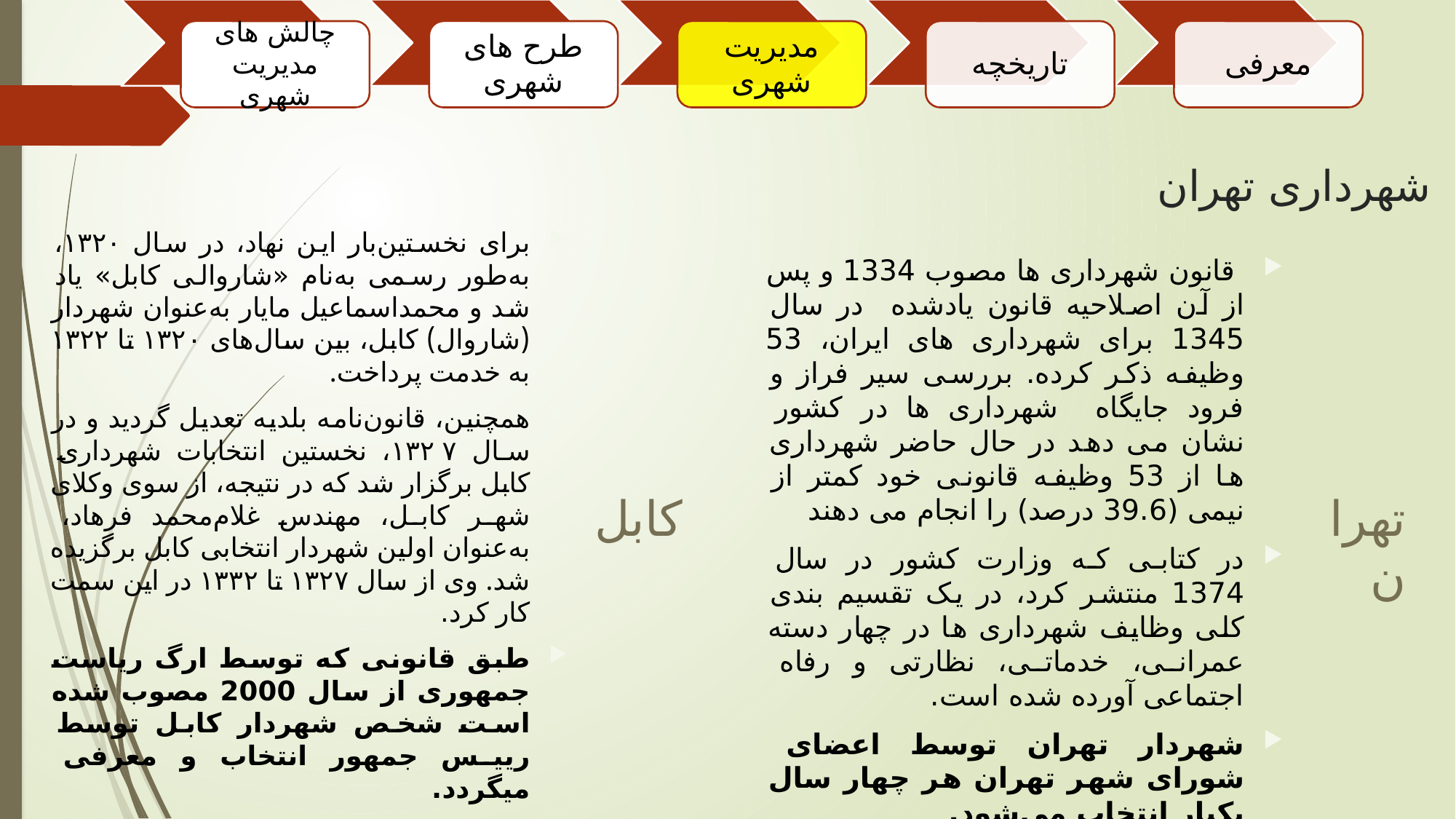

معرفی
تاریخچه
چالش های مدیریت شهری
مدیریت شهری
طرح های شهری
# شهرداری تهران
برای نخستین‌بار این نهاد، در سال ۱٣٢٠، به‌طور رسمی به‌نام «شاروالی کابل» یاد شد و محمداسماعیل مایار به‌عنوان شهردار (شاروال) کابل، بین سال‌های ۱٣٢٠ تا ۱٣٢٢ به خدمت پرداخت.
همچنین، قانون‌نامه بلدیه تعدیل گردید و در سال ۱٣٢٧، نخستین انتخابات شهرداری کابل برگزار شد که در نتیجه، از سوی وکلای شهر کابل، مهندس غلام‌محمد فرهاد، به‌عنوان اولین شهردار انتخابی کابل برگزیده شد. وی از سال ۱٣٢٧ تا ۱٣٣٢ در این سمت کار کرد.
طبق قانونی که توسط ارگ ریاست جمهوری از سال 2000 مصوب شده است شخص شهردار کابل توسط رییس جمهور انتخاب و معرفی میگردد.

 قانون شهرداری ها مصوب 1334 و پس از آن اصلاحیه قانون یادشده  در سال 1345 برای شهرداری های ایران، 53 وظیفه ذکر کرده. بررسی سیر فراز و فرود جایگاه  شهرداری ها در کشور نشان می دهد در حال حاضر شهرداری ها از 53 وظیفه قانونی خود کمتر از نیمی (39.6 درصد) را انجام می دهند
در کتابی که وزارت کشور در سال 1374 منتشر کرد، در یک تقسیم بندی کلی وظایف شهرداری ها در چهار دسته عمرانی، خدماتی، نظارتی و رفاه اجتماعی آورده شده است.
شهردار تهران توسط اعضای شورای شهر تهران هر چهار سال یکبار انتخاب می‌شود.
کابل
تهران